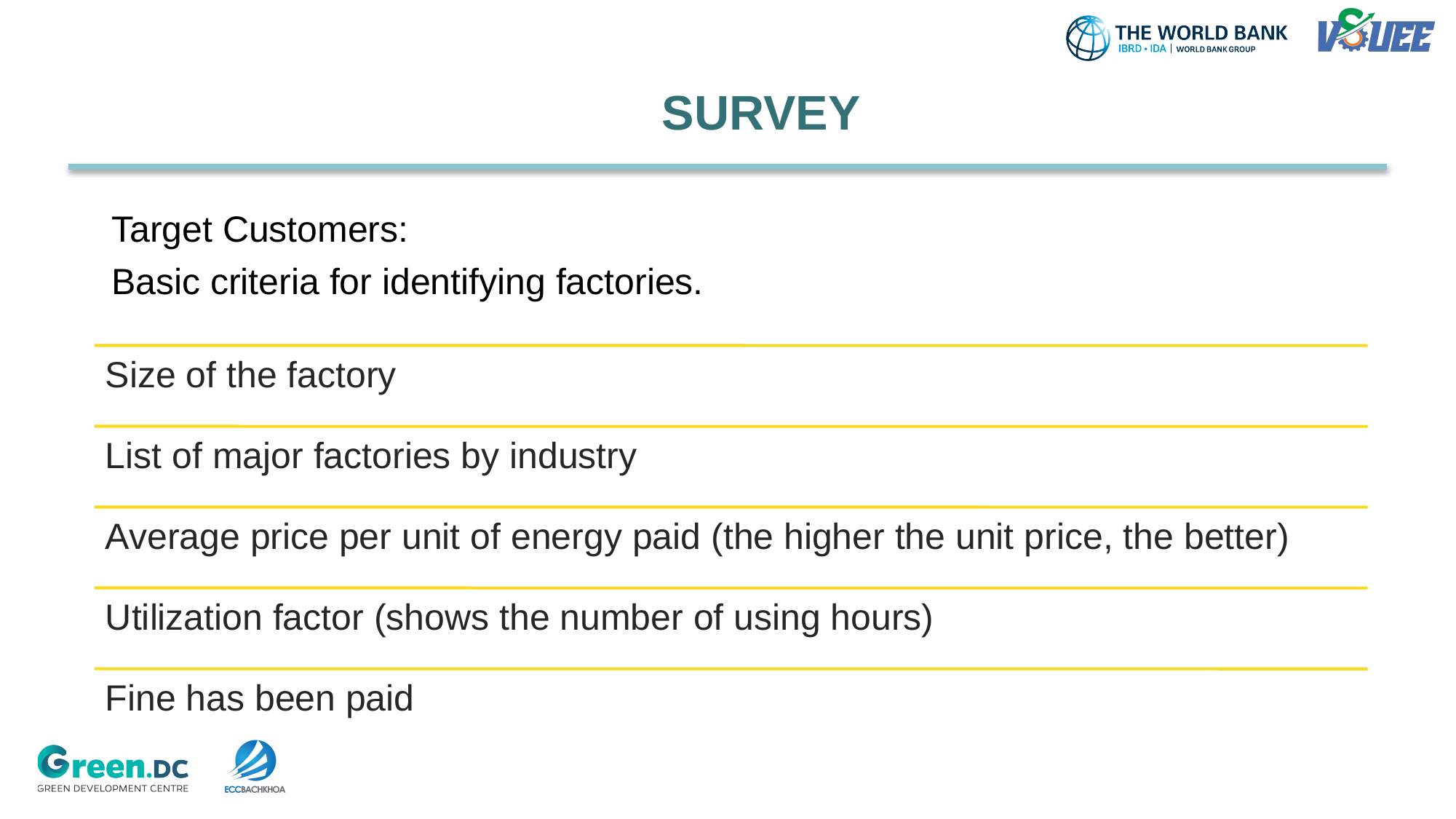

# SURVEY
Target Customers:
Basic criteria for identifying factories.
Size of the factory
List of major factories by industry
Average price per unit of energy paid (the higher the unit price, the better)
Utilization factor (shows the number of using hours)
Fine has been paid